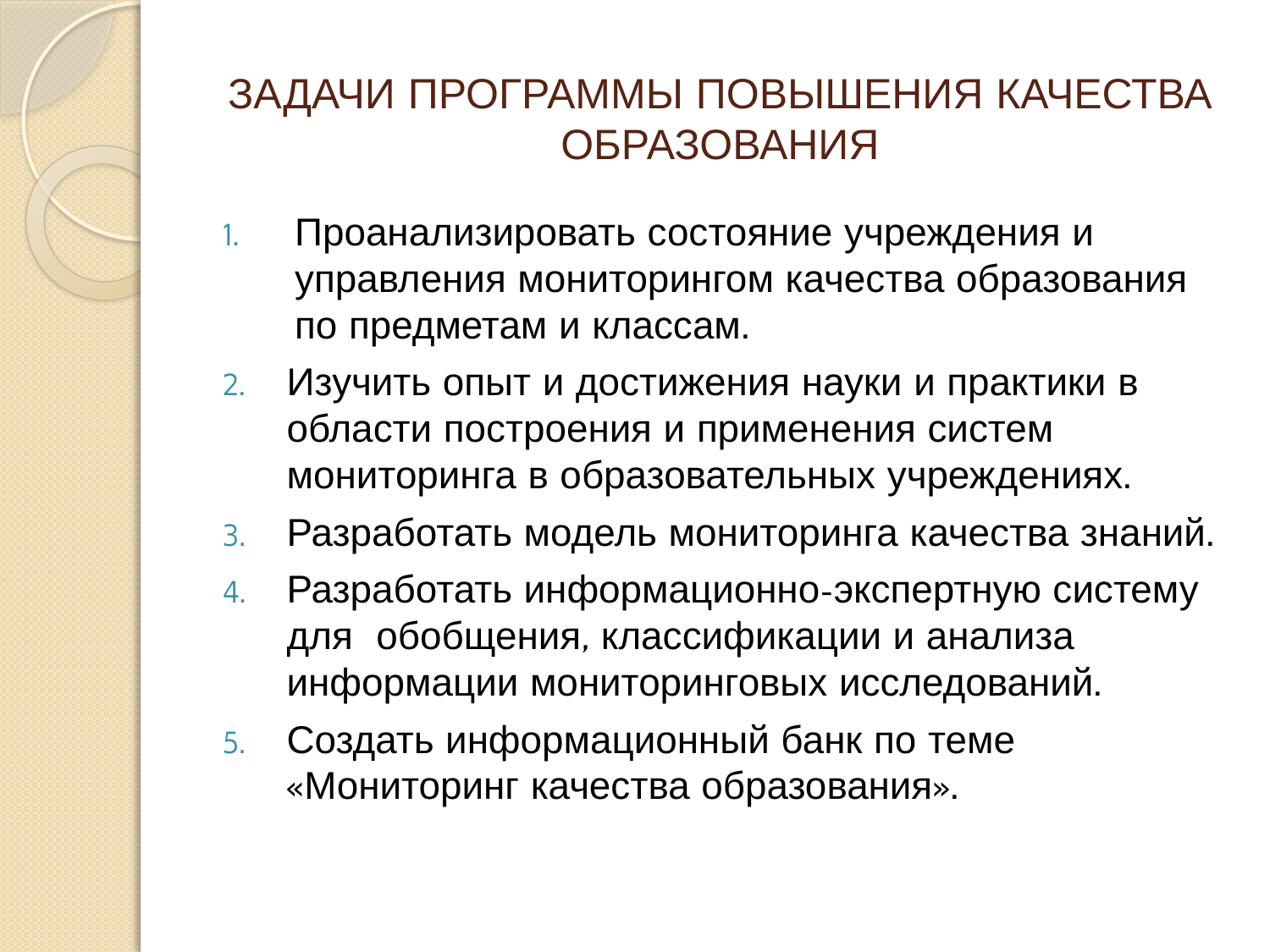

# ЗАДАЧИ ПРОГРАММЫ ПОВЫШЕНИЯ КАЧЕСТВА ОБРАЗОВАНИЯ
Проанализировать состояние учреждения и управления мониторингом качества образования по предметам и классам.
Изучить опыт и достижения науки и практики в области построения и применения систем мониторинга в образовательных учреждениях.
Разработать модель мониторинга качества знаний.
Разработать информационно-экспертную систему для  обобщения, классификации и анализа информации мониторинговых исследований.
Создать информационный банк по теме «Мониторинг качества образования».